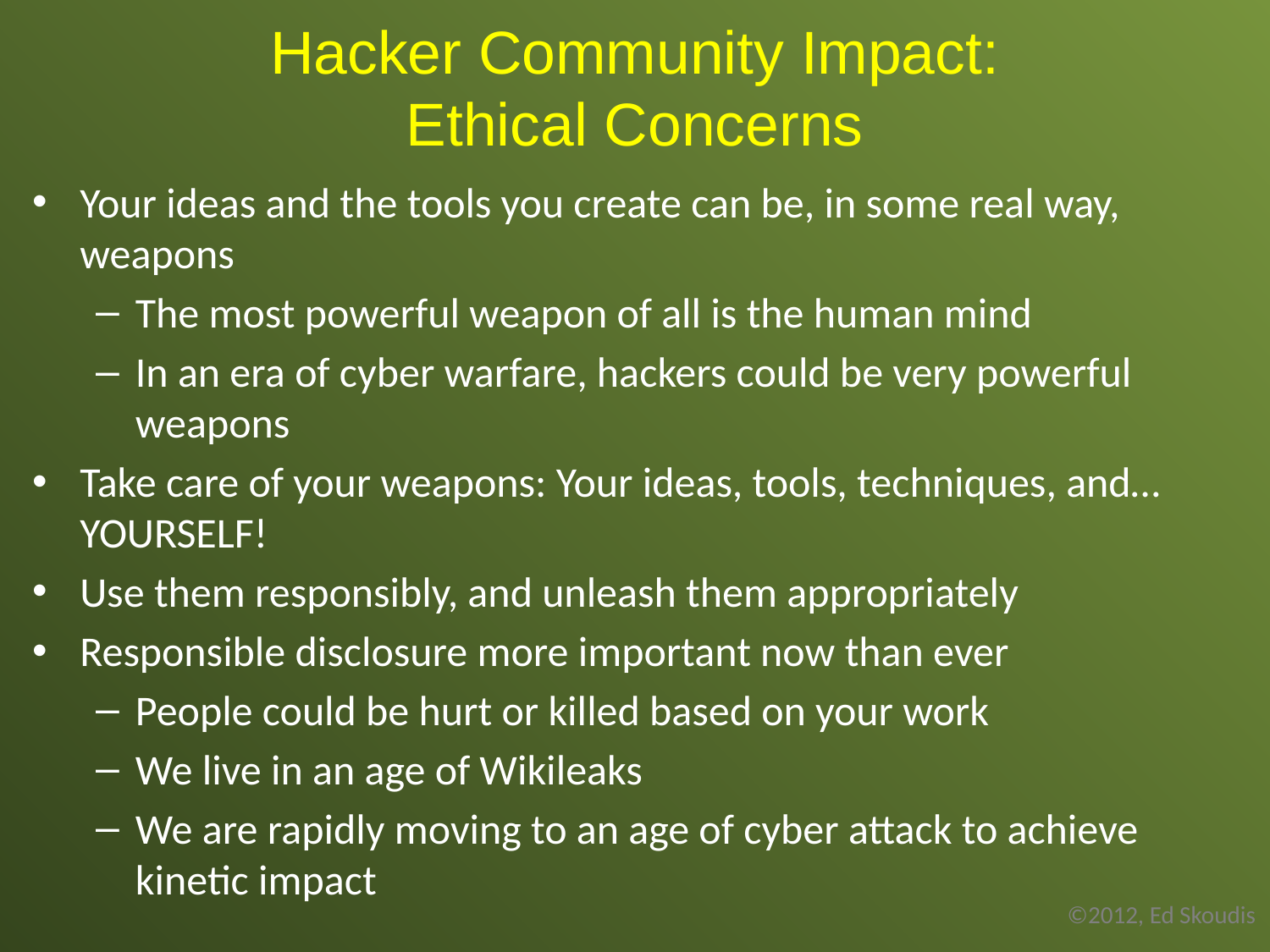

# Hacker Community Impact: Ethical Concerns
Your ideas and the tools you create can be, in some real way, weapons
The most powerful weapon of all is the human mind
In an era of cyber warfare, hackers could be very powerful weapons
Take care of your weapons: Your ideas, tools, techniques, and… YOURSELF!
Use them responsibly, and unleash them appropriately
Responsible disclosure more important now than ever
People could be hurt or killed based on your work
We live in an age of Wikileaks
We are rapidly moving to an age of cyber attack to achieve kinetic impact